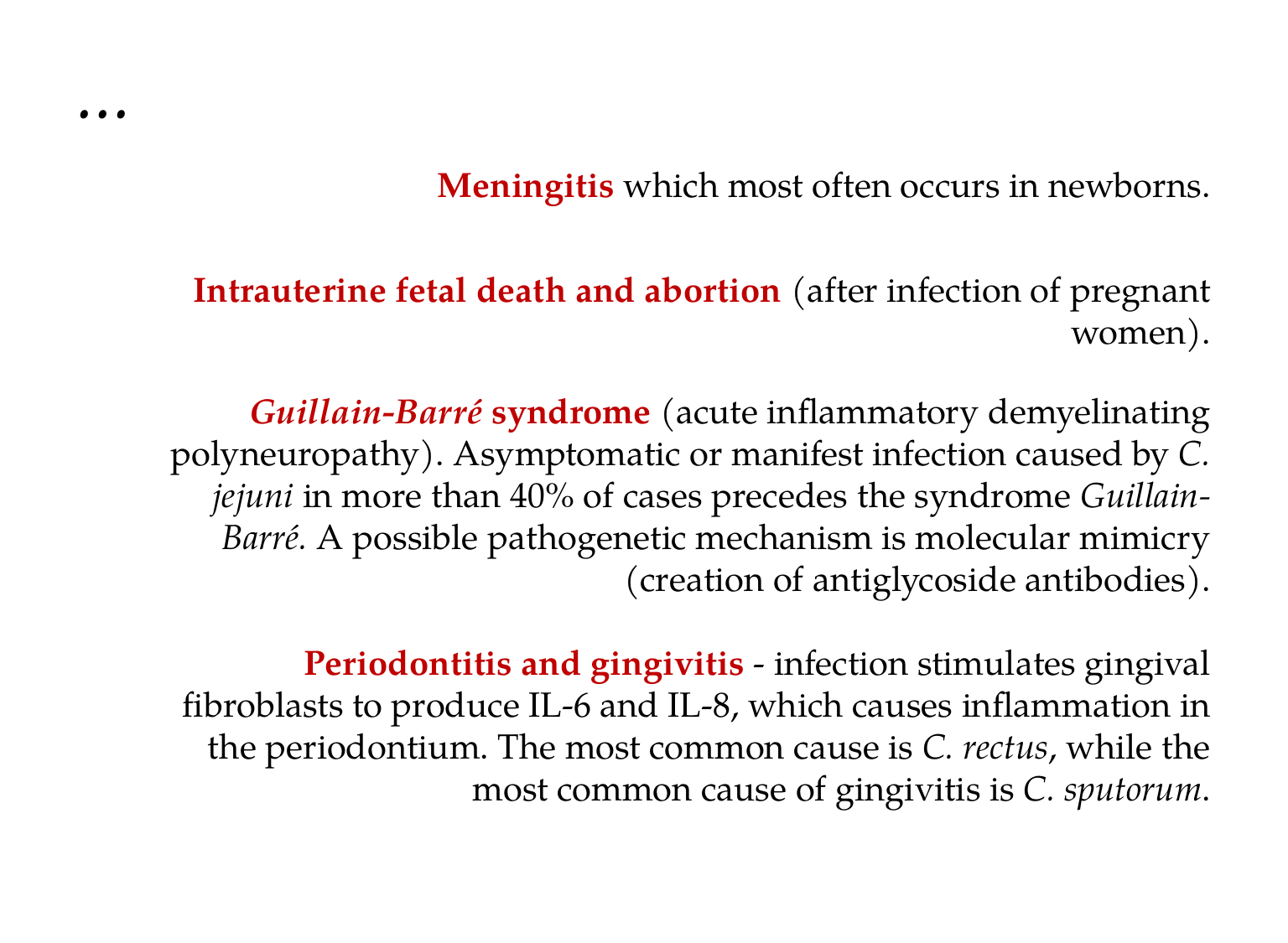

# ...
Meningitis which most often occurs in newborns.

Intrauterine fetal death and abortion (after infection of pregnant women).

Guillain-Barré syndrome (acute inflammatory demyelinating polyneuropathy). Asymptomatic or manifest infection caused by C. jejuni in more than 40% of cases precedes the syndrome Guillain-Barré. A possible pathogenetic mechanism is molecular mimicry (creation of antiglycoside antibodies).

Periodontitis and gingivitis - infection stimulates gingival fibroblasts to produce IL-6 and IL-8, which causes inflammation in the periodontium. The most common cause is C. rectus, while the most common cause of gingivitis is C. sputorum.